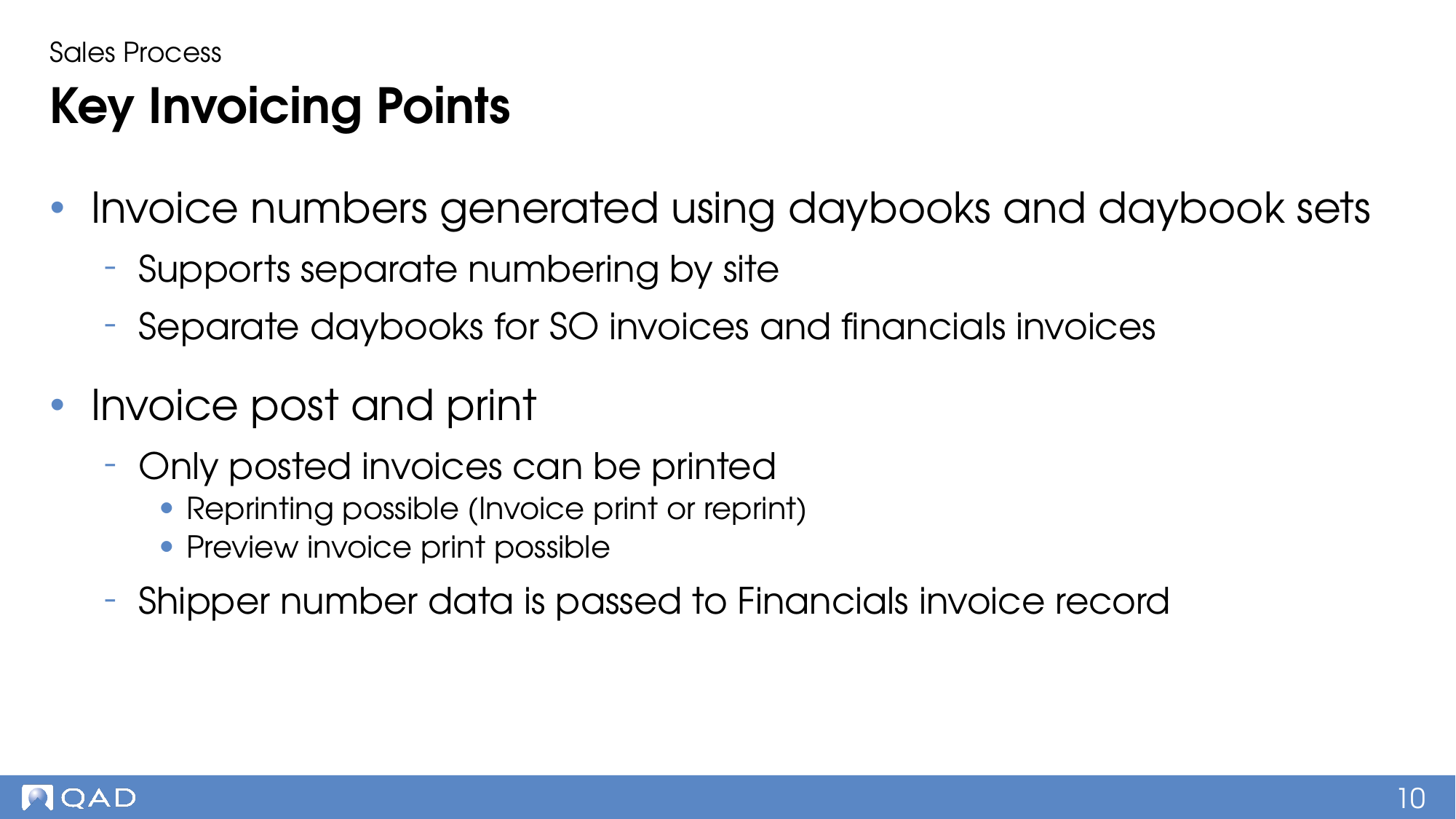

Sales Process
# Key Invoicing Points
Invoice numbers generated using daybooks and daybook sets
Supports separate numbering by site
Separate daybooks for SO invoices and financials invoices
Invoice post and print
Only posted invoices can be printed
Reprinting possible (Invoice print or reprint)
Preview invoice print possible
Shipper number data is passed to Financials invoice record

10